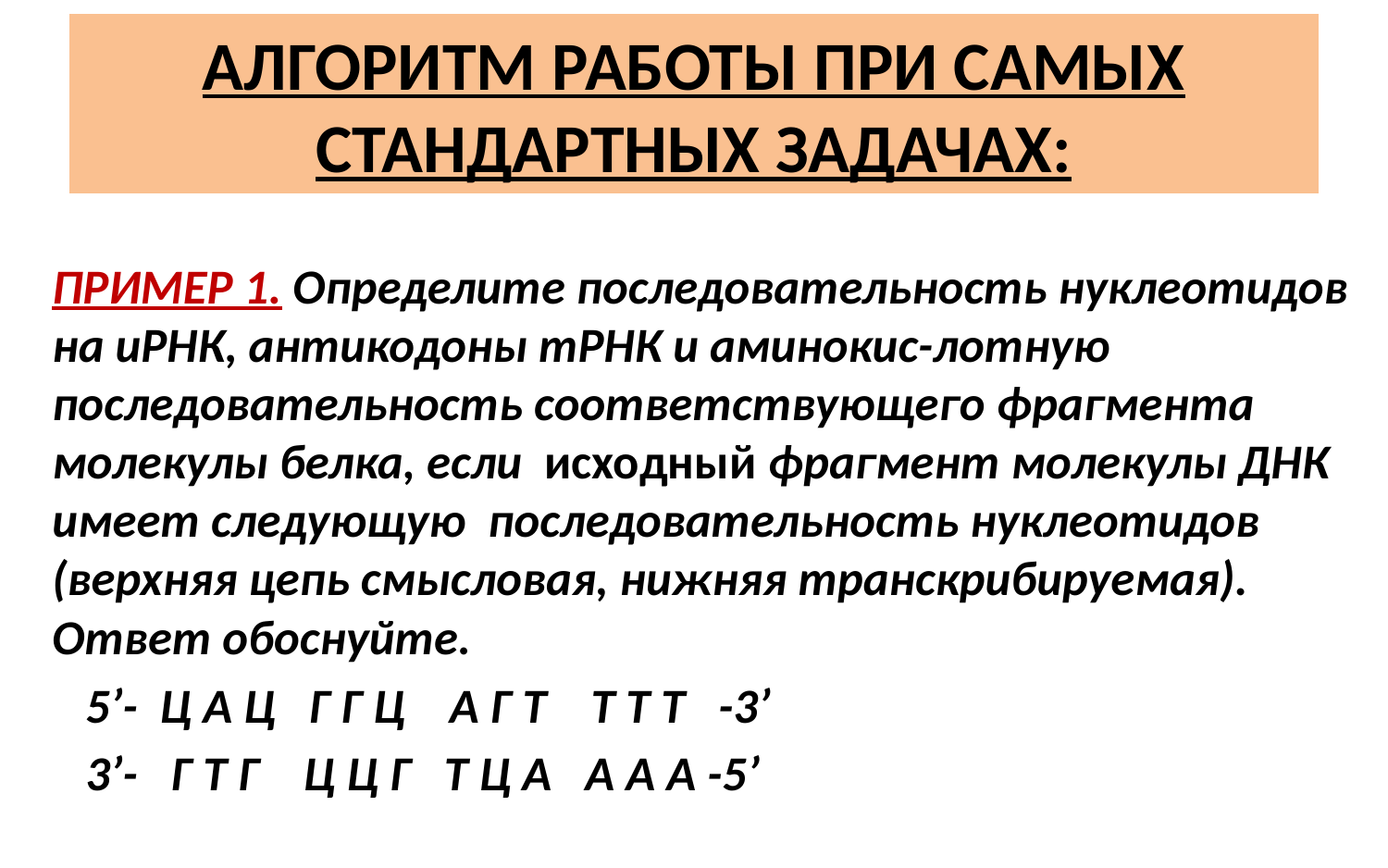

# АЛГОРИТМ РАБОТЫ ПРИ САМЫХ СТАНДАРТНЫХ ЗАДАЧАХ:
ПРИМЕР 1. Определите последовательность нуклеотидов на иРНК, антикодоны тРНК и аминокис-лотную последовательность соответствующего фрагмента молекулы белка, если  исходный фрагмент молекулы ДНК имеет следующую  последовательность нуклеотидов (верхняя цепь смысловая, нижняя транскрибируемая). Ответ обоснуйте.
   5’-  Ц А Ц   Г Г Ц    А Г Т    Т Т Т   -3’
   3’-   Г Т Г    Ц Ц Г   Т Ц А   А А А -5’